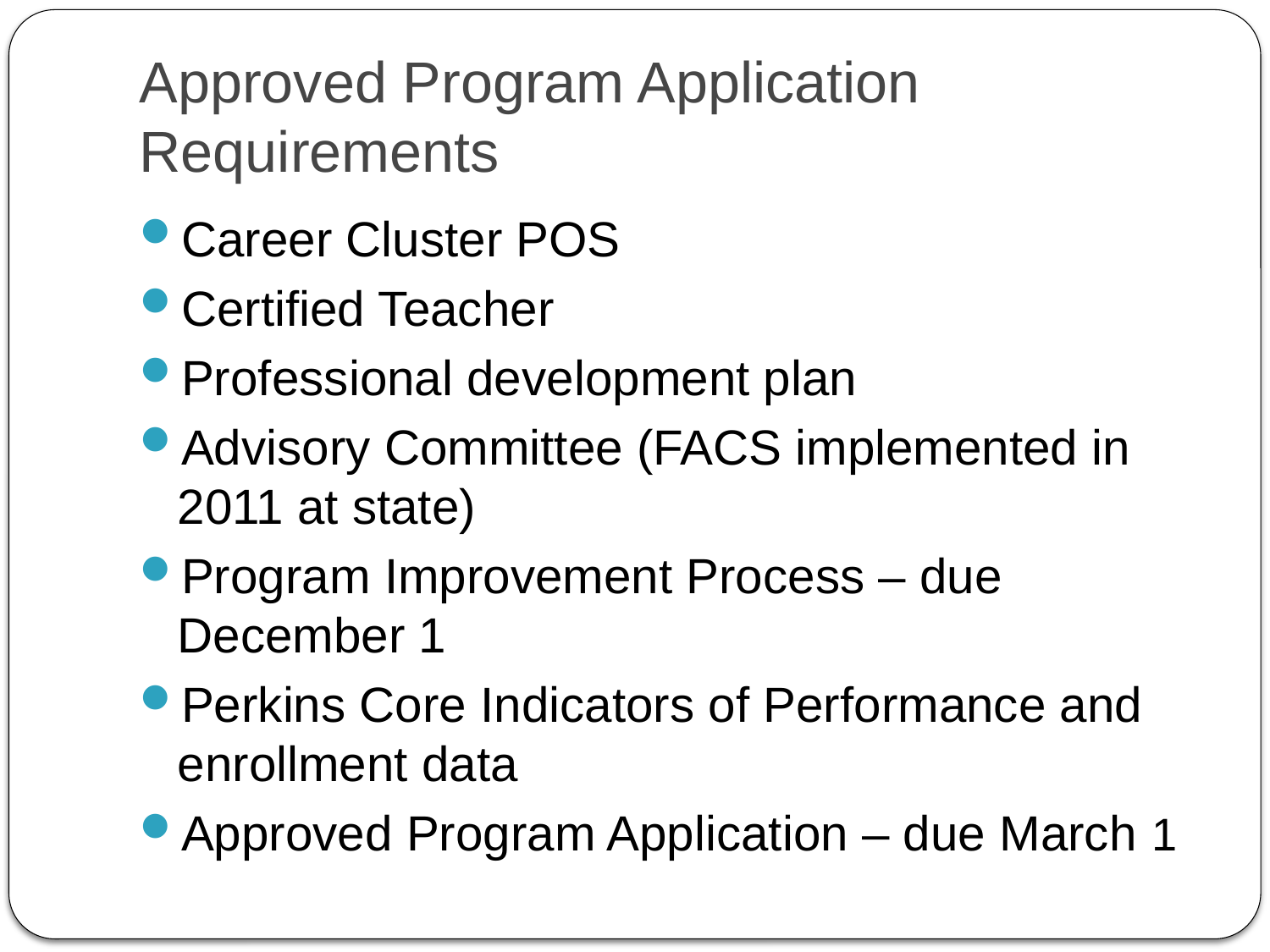

# Approved Program Application Requirements
Career Cluster POS
Certified Teacher
Professional development plan
Advisory Committee (FACS implemented in 2011 at state)
Program Improvement Process – due December 1
Perkins Core Indicators of Performance and enrollment data
Approved Program Application – due March 1